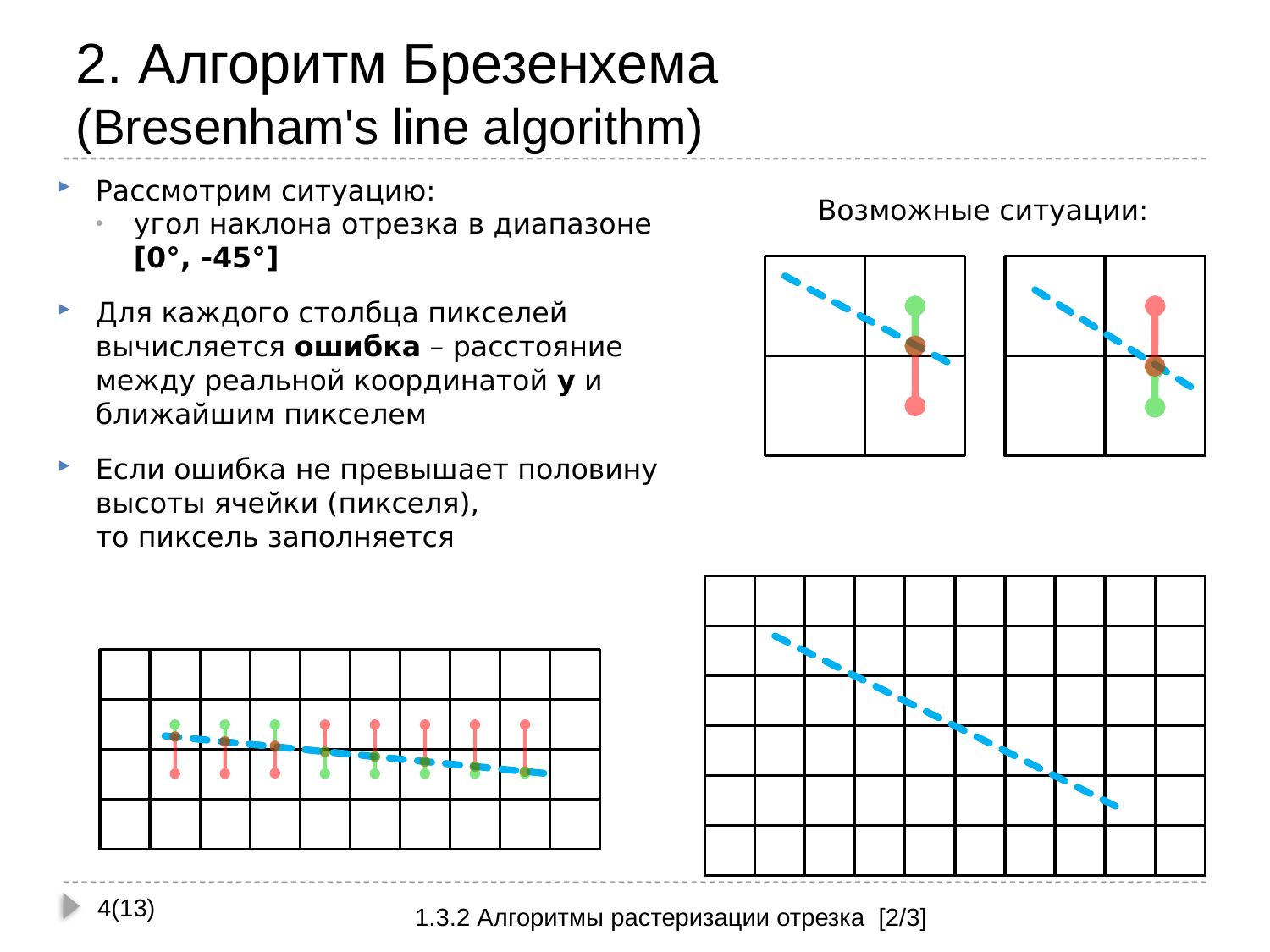

# 2. Алгоритм Брезенхема (Bresenham's line algorithm)
Рассмотрим ситуацию:
угол наклона отрезка в диапазоне [0°, -45°]
Для каждого столбца пикселей вычисляется ошибка – расстояние между реальной координатой y и ближайшим пикселем
Если ошибка не превышает половину высоты ячейки (пикселя),
то пиксель заполняется
Возможные ситуации:

4(13)
1.3.2 Алгоритмы растеризации отрезка  [2/3]